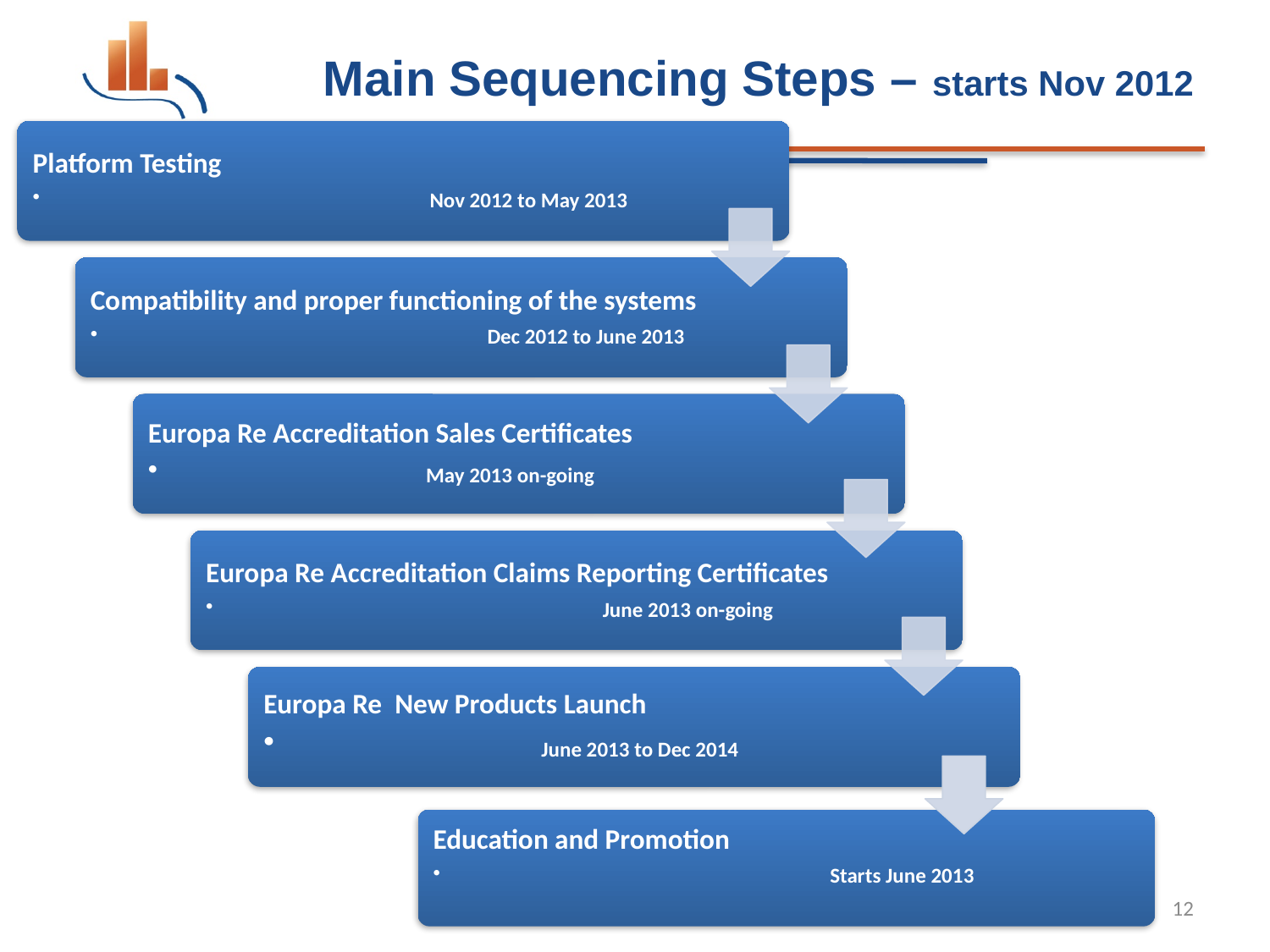

# Main Sequencing Steps – starts Nov 2012
Platform Testing
			Nov 2012 to May 2013
Compatibility and proper functioning of the systems
			Dec 2012 to June 2013
Europa Re Accreditation Sales Certificates
		May 2013 on-going
Europa Re Accreditation Claims Reporting Certificates
			June 2013 on-going
Europa Re  New Products Launch
		June 2013 to Dec 2014

Education and Promotion
			Starts June 2013

12